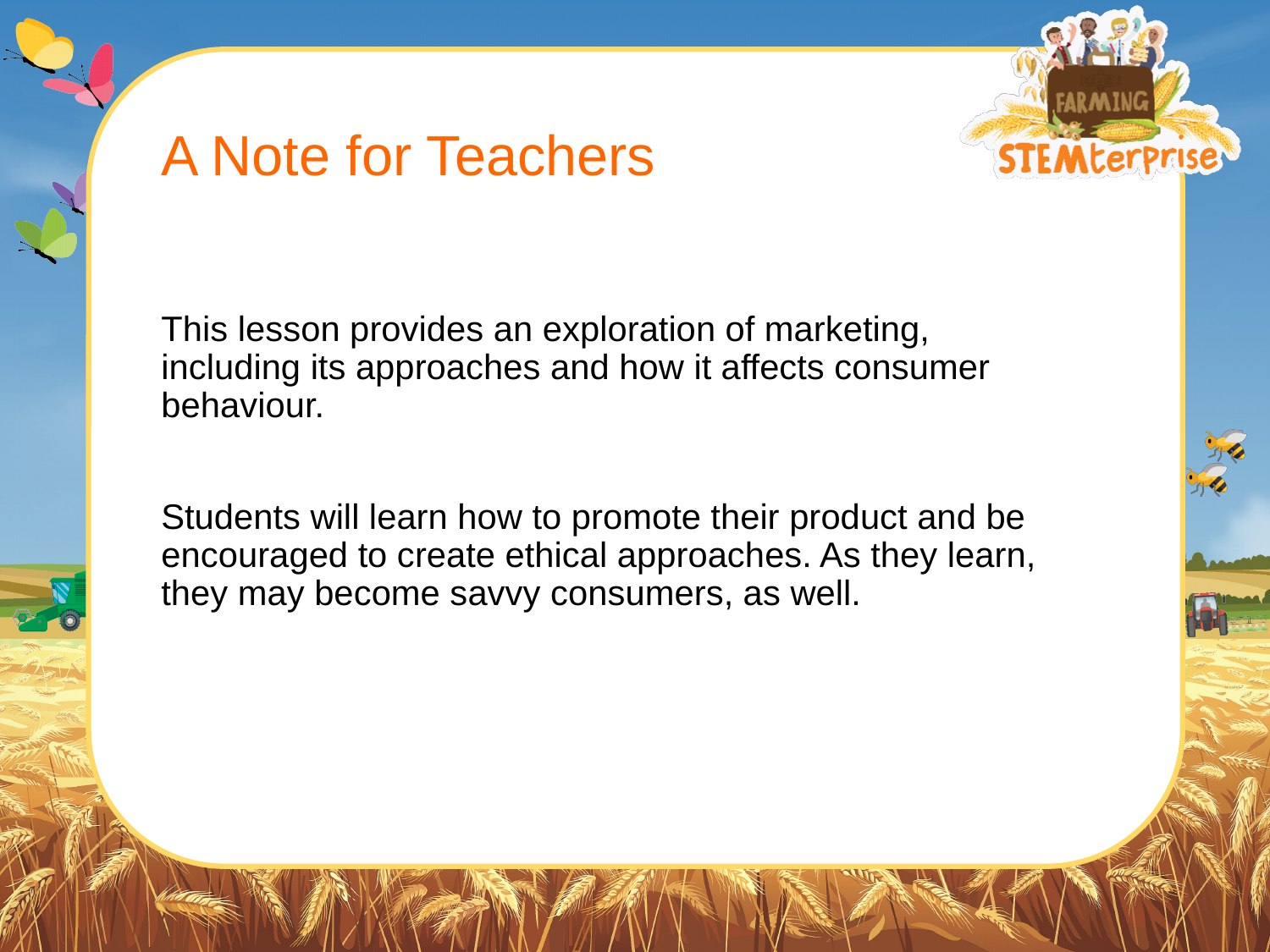

# A Note for Teachers

This lesson provides an exploration of marketing, including its approaches and how it affects consumer behaviour.

Students will learn how to promote their product and be encouraged to create ethical approaches. As they learn, they may become savvy consumers, as well.